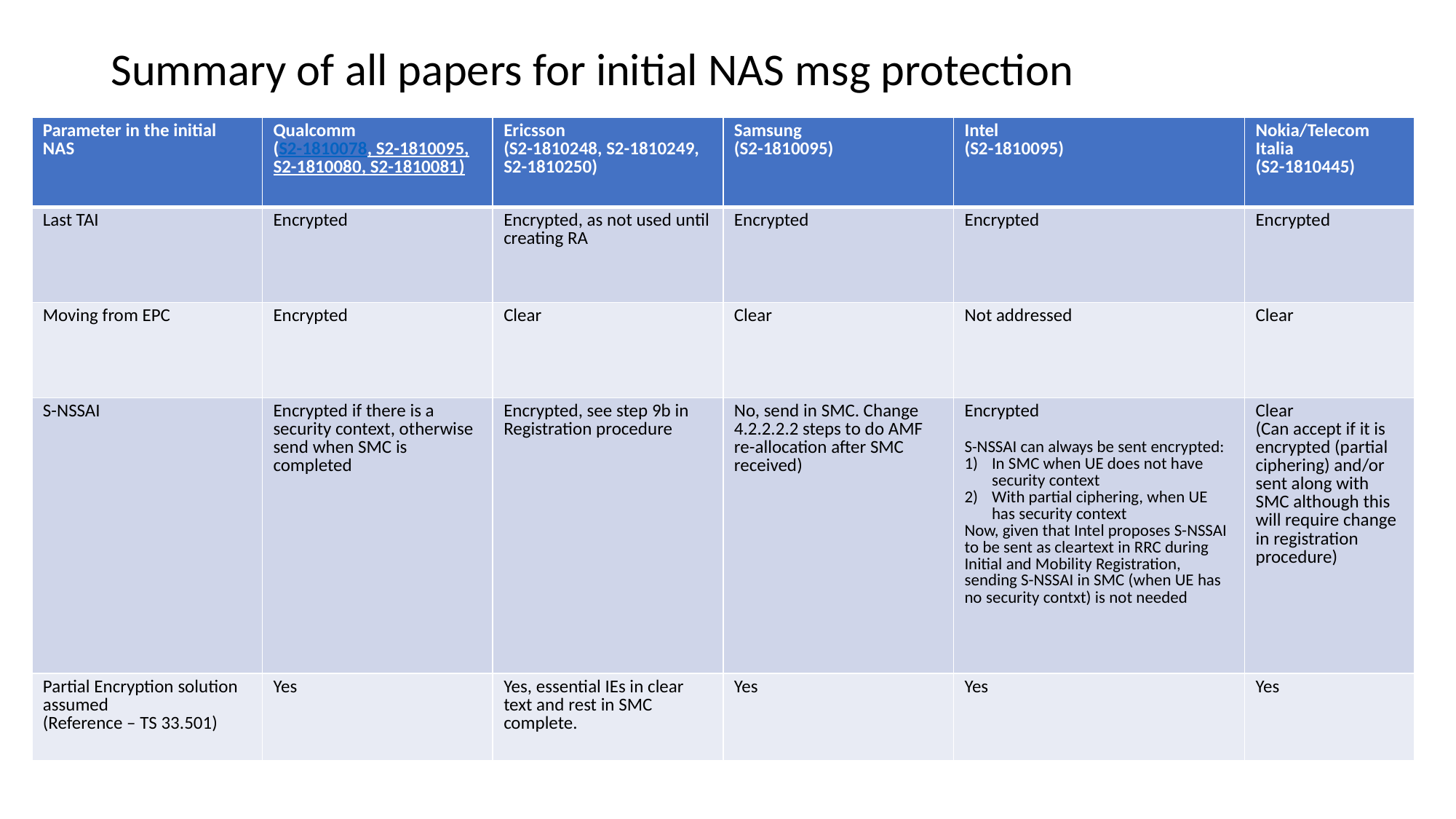

# Summary of all papers for initial NAS msg protection
| Parameter in the initial NAS | Qualcomm (S2-1810078, S2-1810095, S2-1810080, S2-1810081) | Ericsson (S2-1810248, S2-1810249, S2-1810250) | Samsung (S2-1810095) | Intel (S2-1810095) | Nokia/Telecom Italia (S2-1810445) |
| --- | --- | --- | --- | --- | --- |
| Last TAI | Encrypted | Encrypted, as not used until creating RA | Encrypted | Encrypted | Encrypted |
| Moving from EPC | Encrypted | Clear | Clear | Not addressed | Clear |
| S-NSSAI | Encrypted if there is a security context, otherwise send when SMC is completed | Encrypted, see step 9b in Registration procedure | No, send in SMC. Change 4.2.2.2.2 steps to do AMF re-allocation after SMC received) | Encrypted S-NSSAI can always be sent encrypted: In SMC when UE does not have security context With partial ciphering, when UE has security context Now, given that Intel proposes S-NSSAI to be sent as cleartext in RRC during Initial and Mobility Registration, sending S-NSSAI in SMC (when UE has no security contxt) is not needed | Clear (Can accept if it is encrypted (partial ciphering) and/or sent along with SMC although this will require change in registration procedure) |
| Partial Encryption solution assumed (Reference – TS 33.501) | Yes | Yes, essential IEs in clear text and rest in SMC complete. | Yes | Yes | Yes |